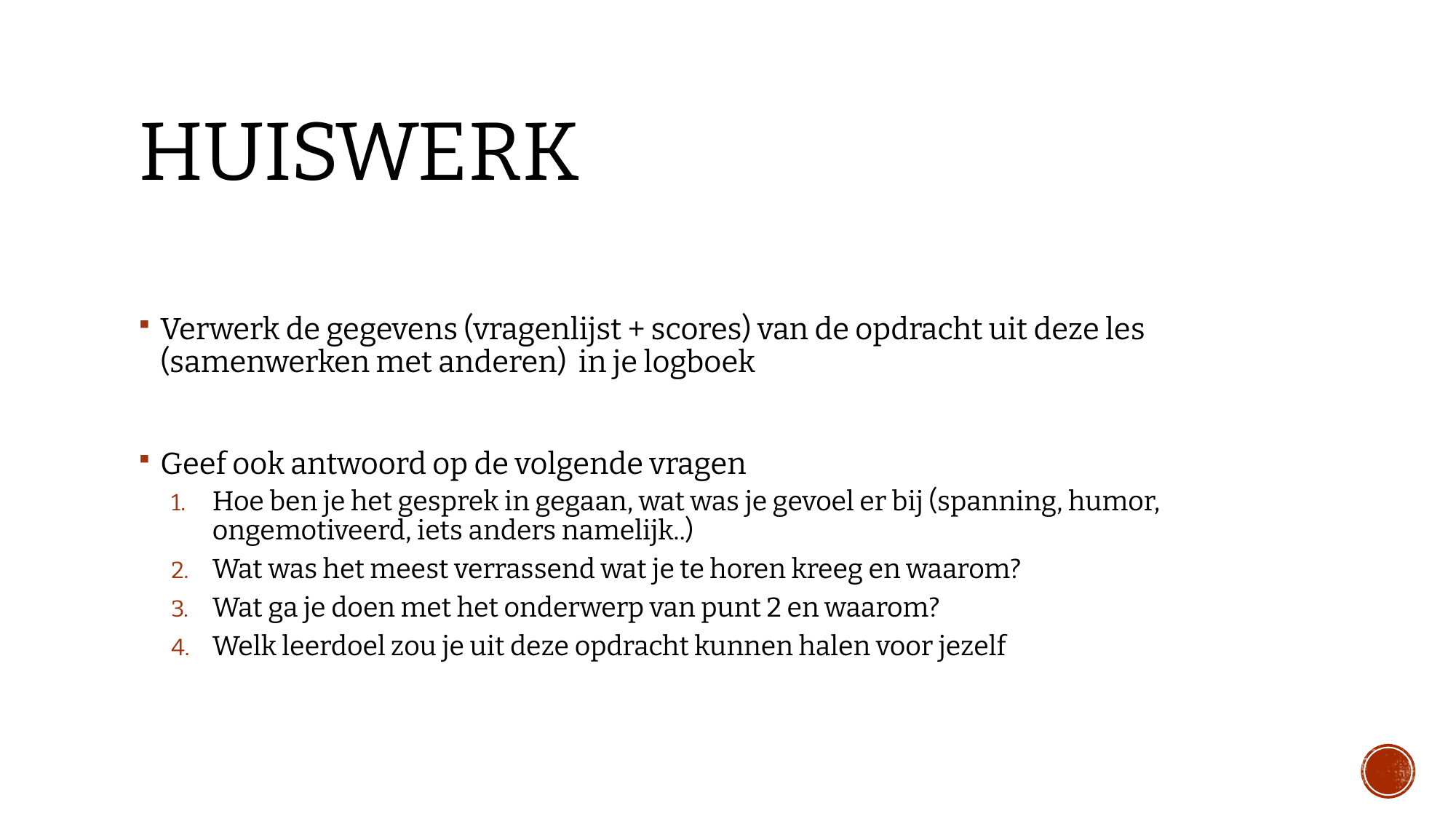

# huiswerk

Verwerk de gegevens (vragenlijst + scores) van de opdracht uit deze les (samenwerken met anderen)  in je logboek

Geef ook antwoord op de volgende vragen
Hoe ben je het gesprek in gegaan, wat was je gevoel er bij (spanning, humor, ongemotiveerd, iets anders namelijk..)
Wat was het meest verrassend wat je te horen kreeg en waarom?
Wat ga je doen met het onderwerp van punt 2 en waarom?
Welk leerdoel zou je uit deze opdracht kunnen halen voor jezelf